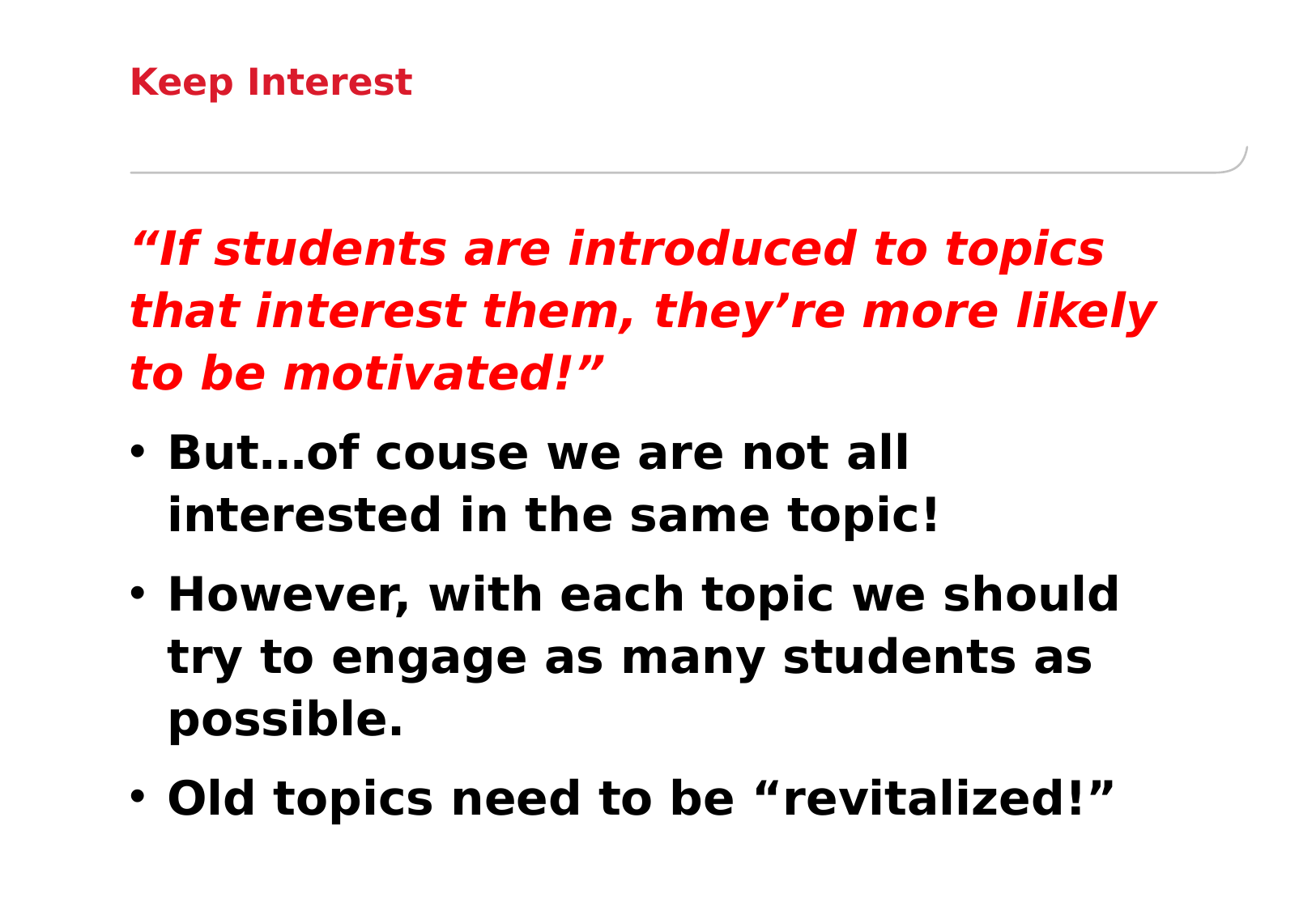

# Keep Interest
“If students are introduced to topics that interest them, they’re more likely to be motivated!”
But…of couse we are not all interested in the same topic!
However, with each topic we should try to engage as many students as possible.
Old topics need to be “revitalized!”